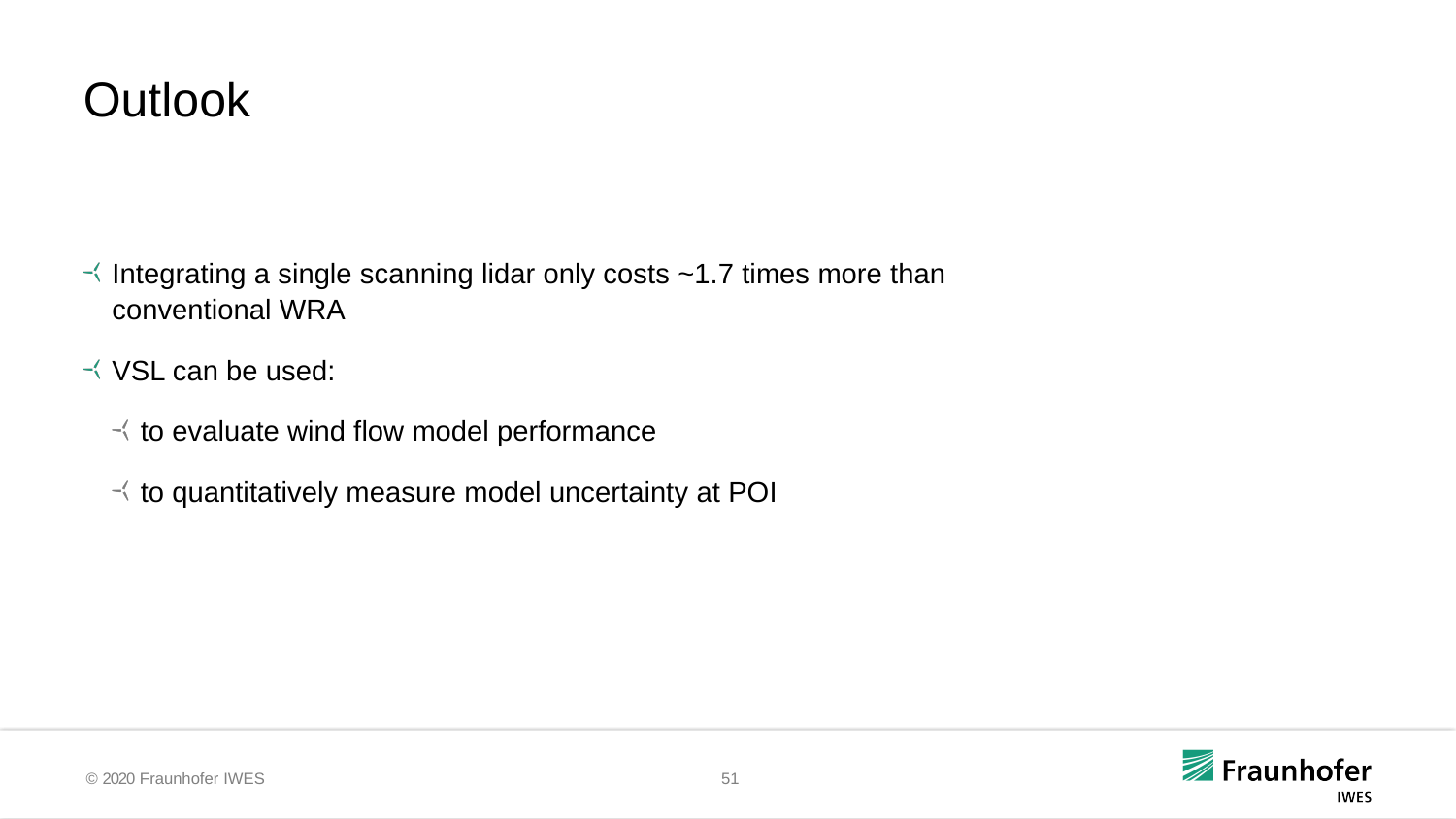

Outlook

Integrating a single scanning lidar only costs ~1.7 times more than conventional WRA
VSL can be used:
to evaluate wind flow model performance
to quantitatively measure model uncertainty at POI